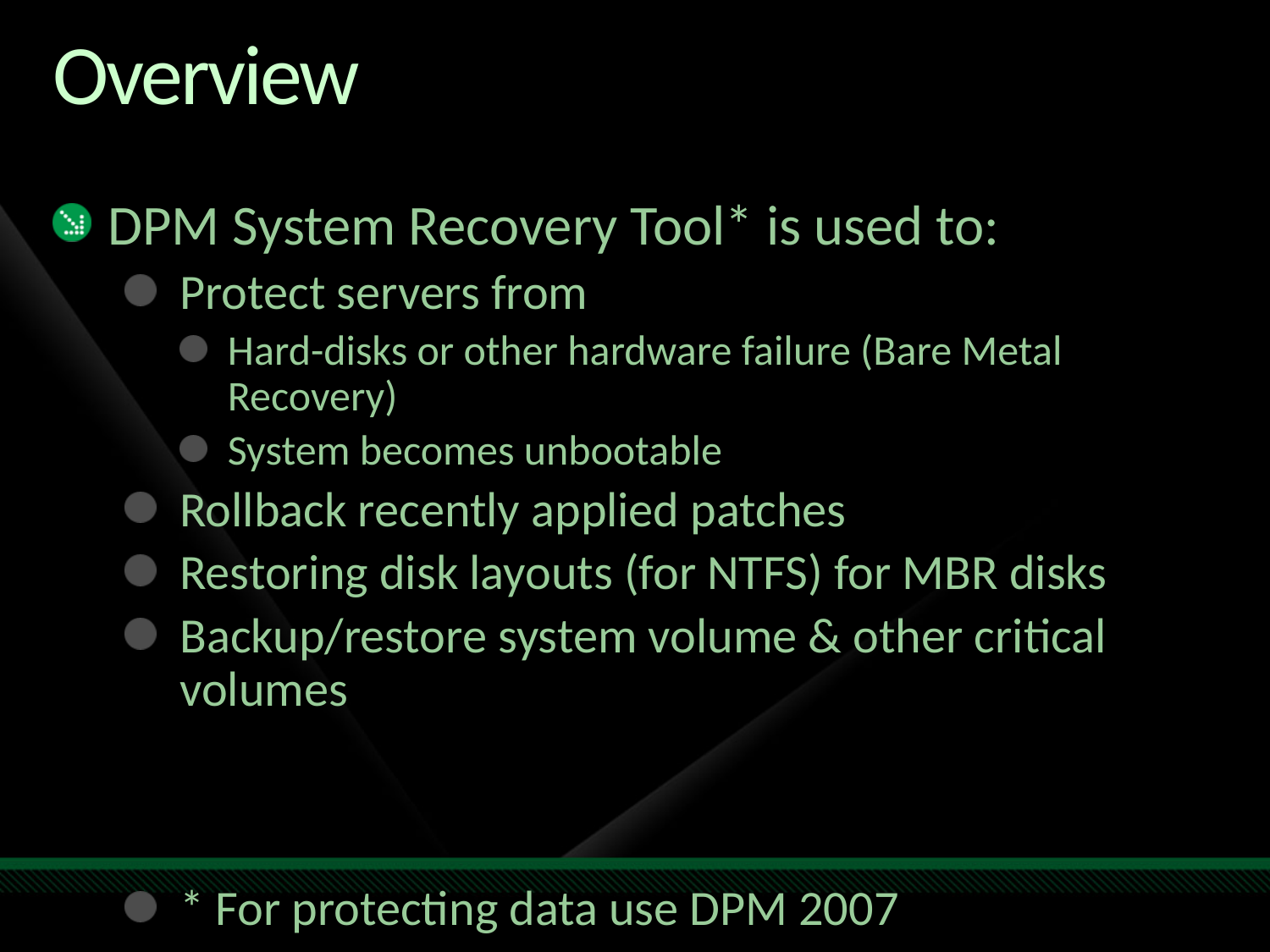

# Overview
DPM System Recovery Tool* is used to:
Protect servers from
Hard-disks or other hardware failure (Bare Metal Recovery)
System becomes unbootable
Rollback recently applied patches
Restoring disk layouts (for NTFS) for MBR disks
Backup/restore system volume & other critical volumes

* For protecting data use DPM 2007